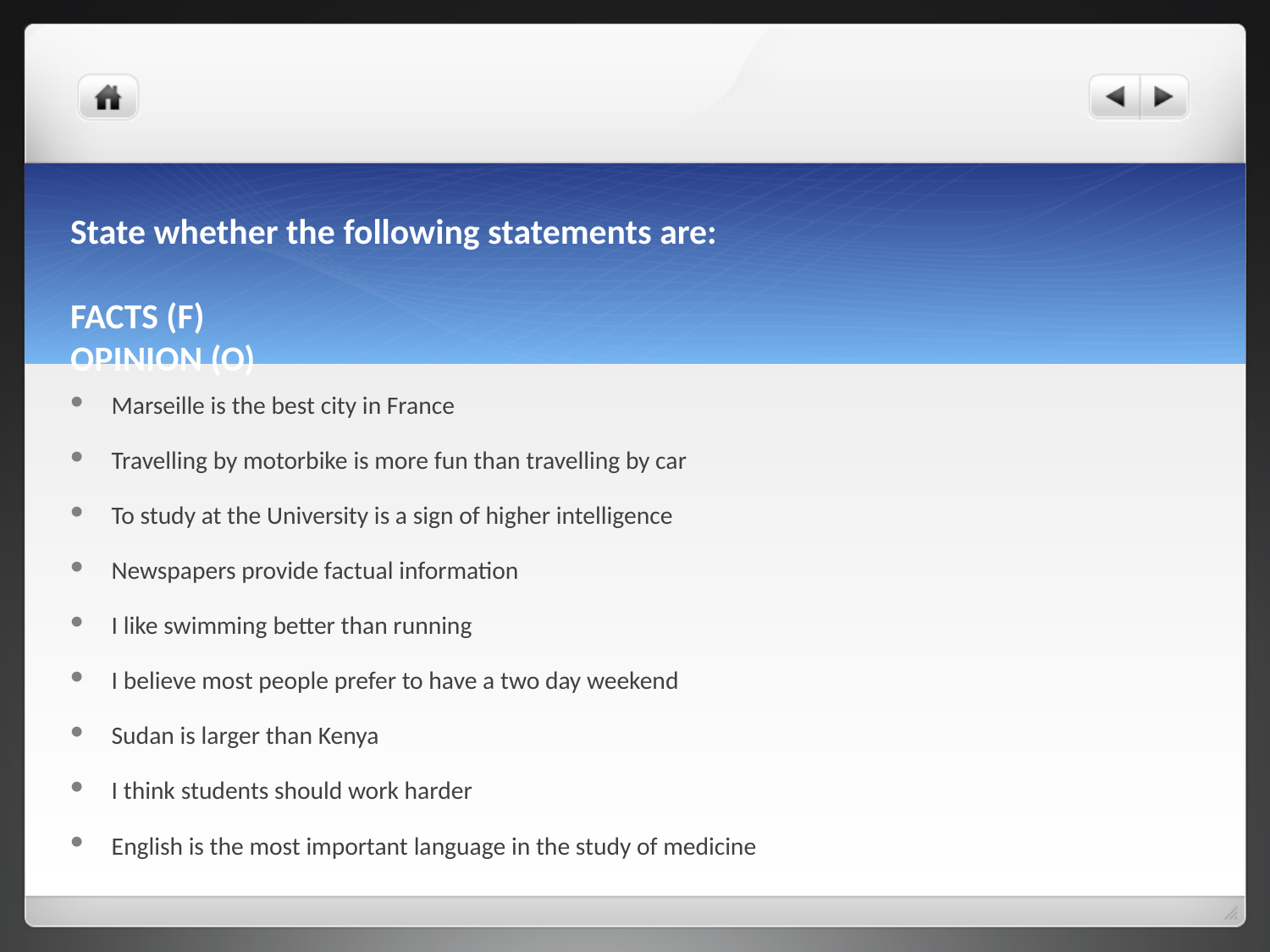

# State whether the following statements are:   FACTS (F) OPINION (O)
Marseille is the best city in France
Travelling by motorbike is more fun than travelling by car
To study at the University is a sign of higher intelligence
Newspapers provide factual information
I like swimming better than running
I believe most people prefer to have a two day weekend
Sudan is larger than Kenya
I think students should work harder
English is the most important language in the study of medicine